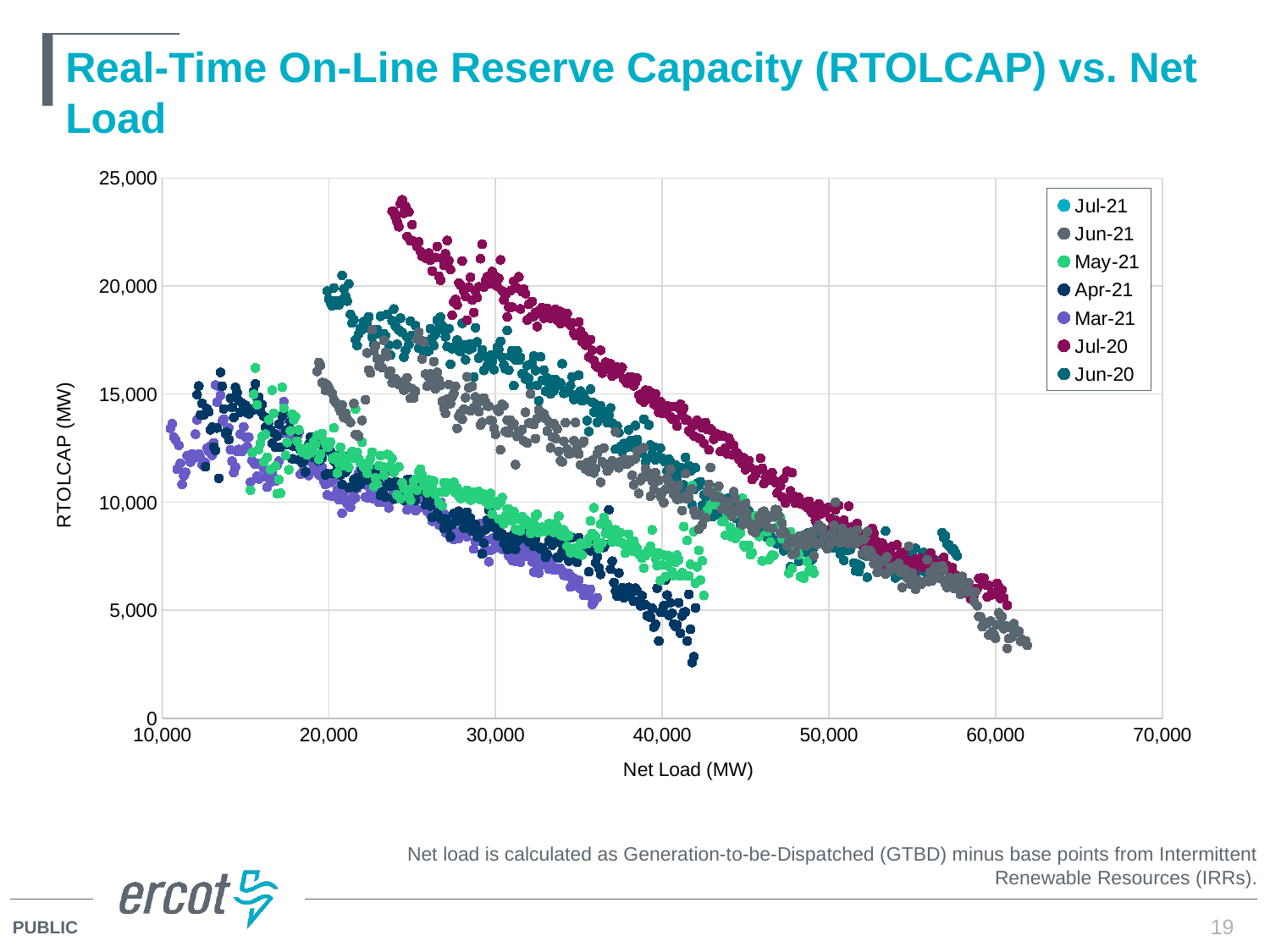

# Real-Time On-Line Reserve Capacity (RTOLCAP) vs. Net Load

### Chart

| Category | Jul-21 | Jun-21 | May-21 | Apr-21 | Mar-21 | Jul-20 | Jun-20 |
|---|---|---|---|---|---|---|---|
Net load is calculated as Generation-to-be-Dispatched (GTBD) minus base points from Intermittent Renewable Resources (IRRs).
19